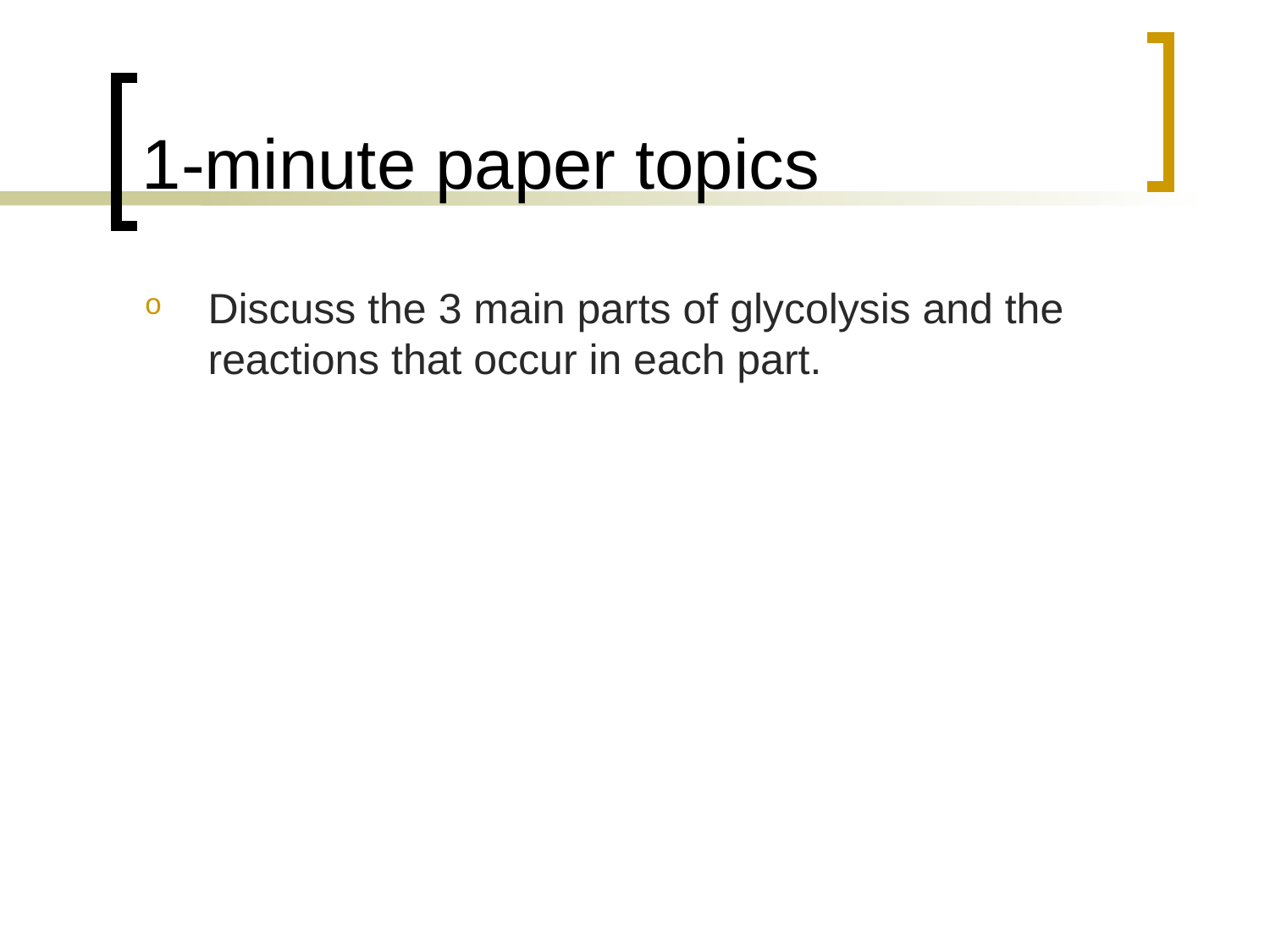

# 1-minute paper topics
Discuss the 3 main parts of glycolysis and the reactions that occur in each part.